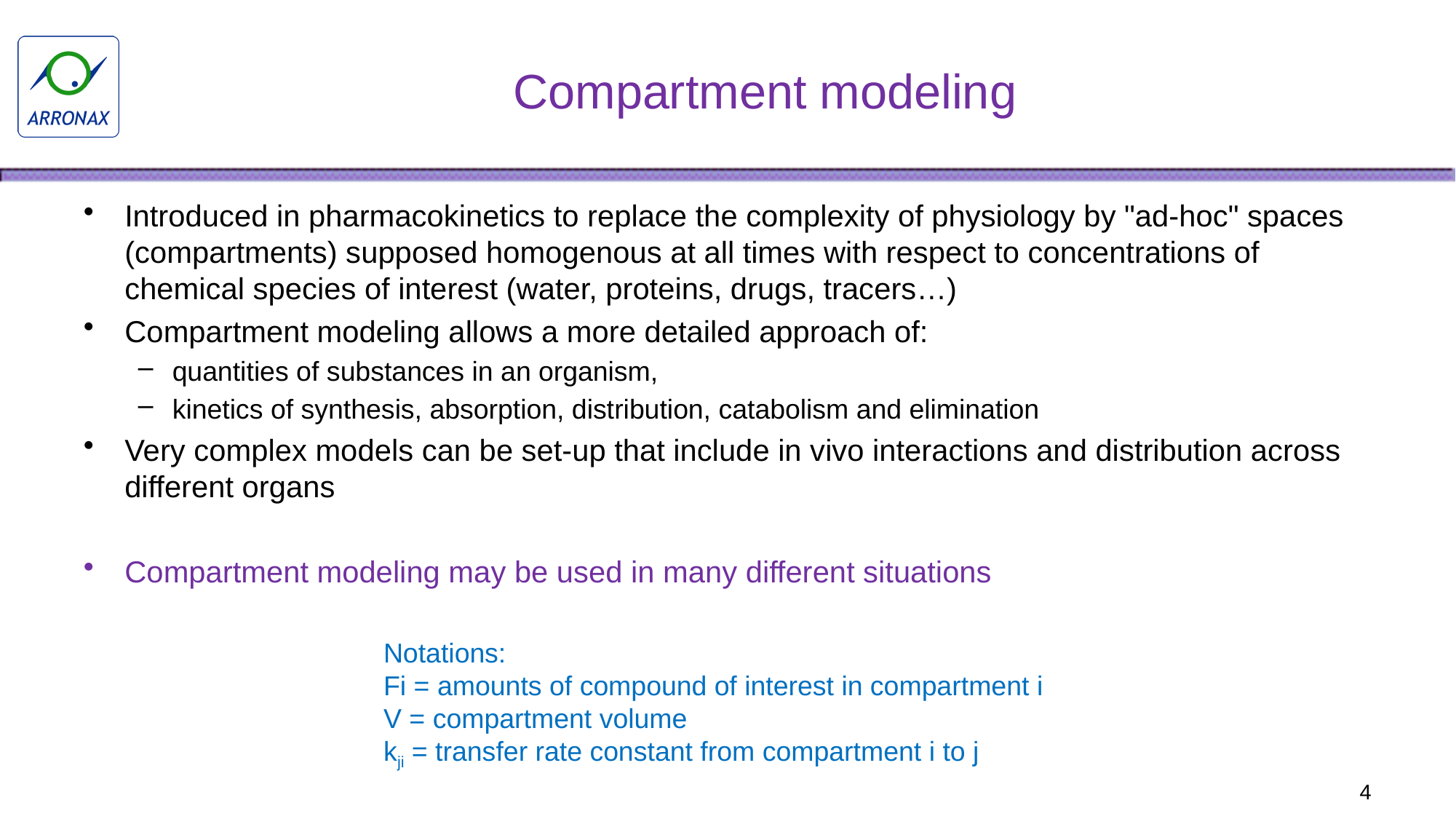

# Compartment modeling
Introduced in pharmacokinetics to replace the complexity of physiology by "ad-hoc" spaces (compartments) supposed homogenous at all times with respect to concentrations of chemical species of interest (water, proteins, drugs, tracers…)
Compartment modeling allows a more detailed approach of:
quantities of substances in an organism,
kinetics of synthesis, absorption, distribution, catabolism and elimination
Very complex models can be set-up that include in vivo interactions and distribution across different organs

Compartment modeling may be used in many different situations
Notations:
Fi = amounts of compound of interest in compartment i
V = compartment volume
kji = transfer rate constant from compartment i to j
4